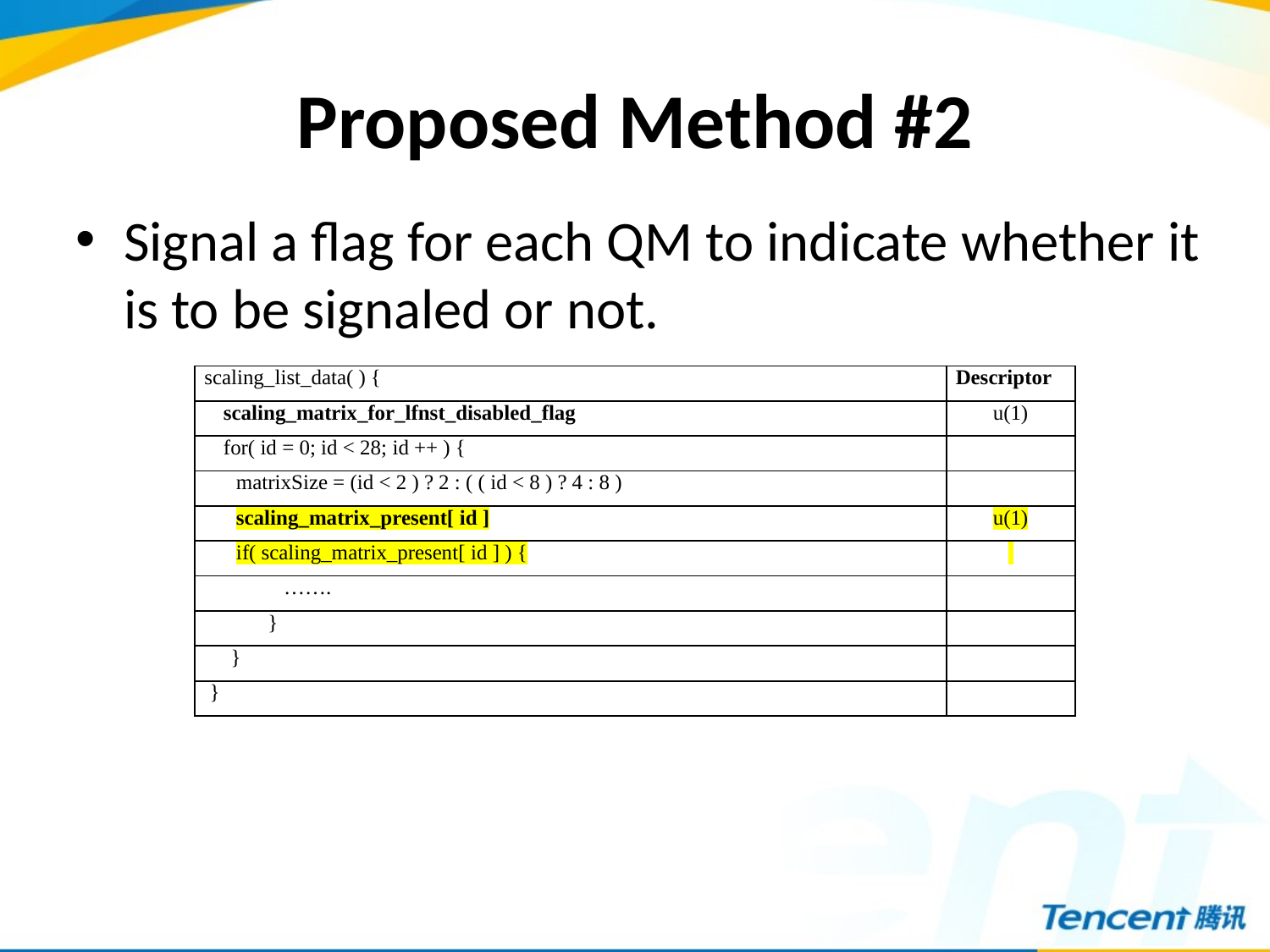

# Proposed Method #2

Signal a flag for each QM to indicate whether it is to be signaled or not.
| scaling\_list\_data( ) { | Descriptor |
| --- | --- |
| scaling\_matrix\_for\_lfnst\_disabled\_flag | u(1) |
| for( id = 0; id < 28; id ++ ) { |  |
| matrixSize = (id < 2 ) ? 2 : ( ( id < 8 ) ? 4 : 8 ) |  |
| scaling\_matrix\_present[ id ] | u(1) |
| if( scaling\_matrix\_present[ id ] ) { |  |
| ……. |  |
| } |  |
| } |  |
| } |  |